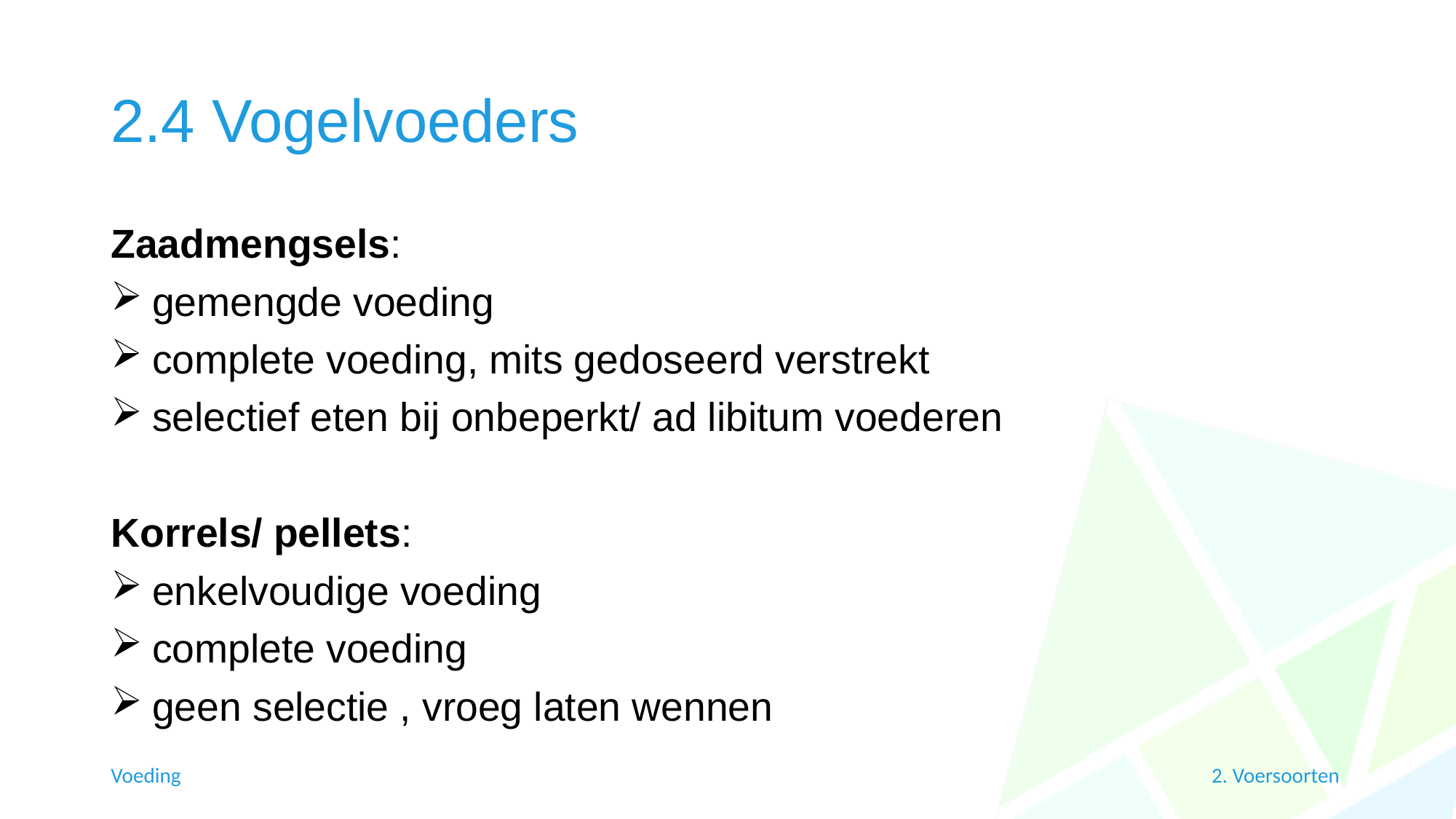

# 2.4 Vogelvoeders
Zaadmengsels:
gemengde voeding
complete voeding, mits gedoseerd verstrekt
selectief eten bij onbeperkt/ ad libitum voederen

Korrels/ pellets:
enkelvoudige voeding
complete voeding
geen selectie , vroeg laten wennen

Voeding
2. Voersoorten